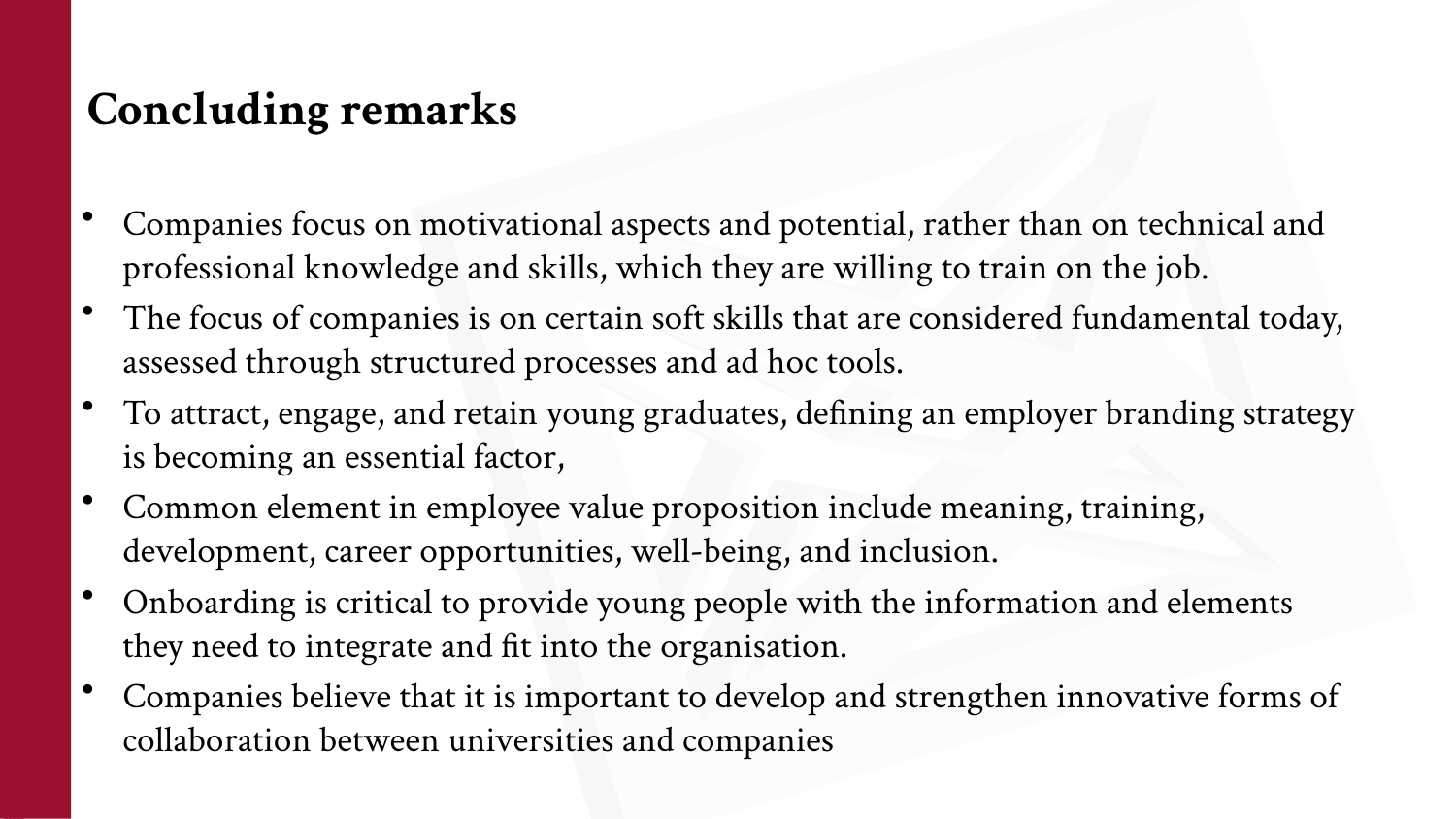

# Concluding remarks
Companies focus on motivational aspects and potential, rather than on technical and professional knowledge and skills, which they are willing to train on the job.
The focus of companies is on certain soft skills that are considered fundamental today, assessed through structured processes and ad hoc tools.
To attract, engage, and retain young graduates, defining an employer branding strategy is becoming an essential factor,
Common element in employee value proposition include meaning, training, development, career opportunities, well-being, and inclusion.
Onboarding is critical to provide young people with the information and elements they need to integrate and fit into the organisation.
Companies believe that it is important to develop and strengthen innovative forms of collaboration between universities and companies